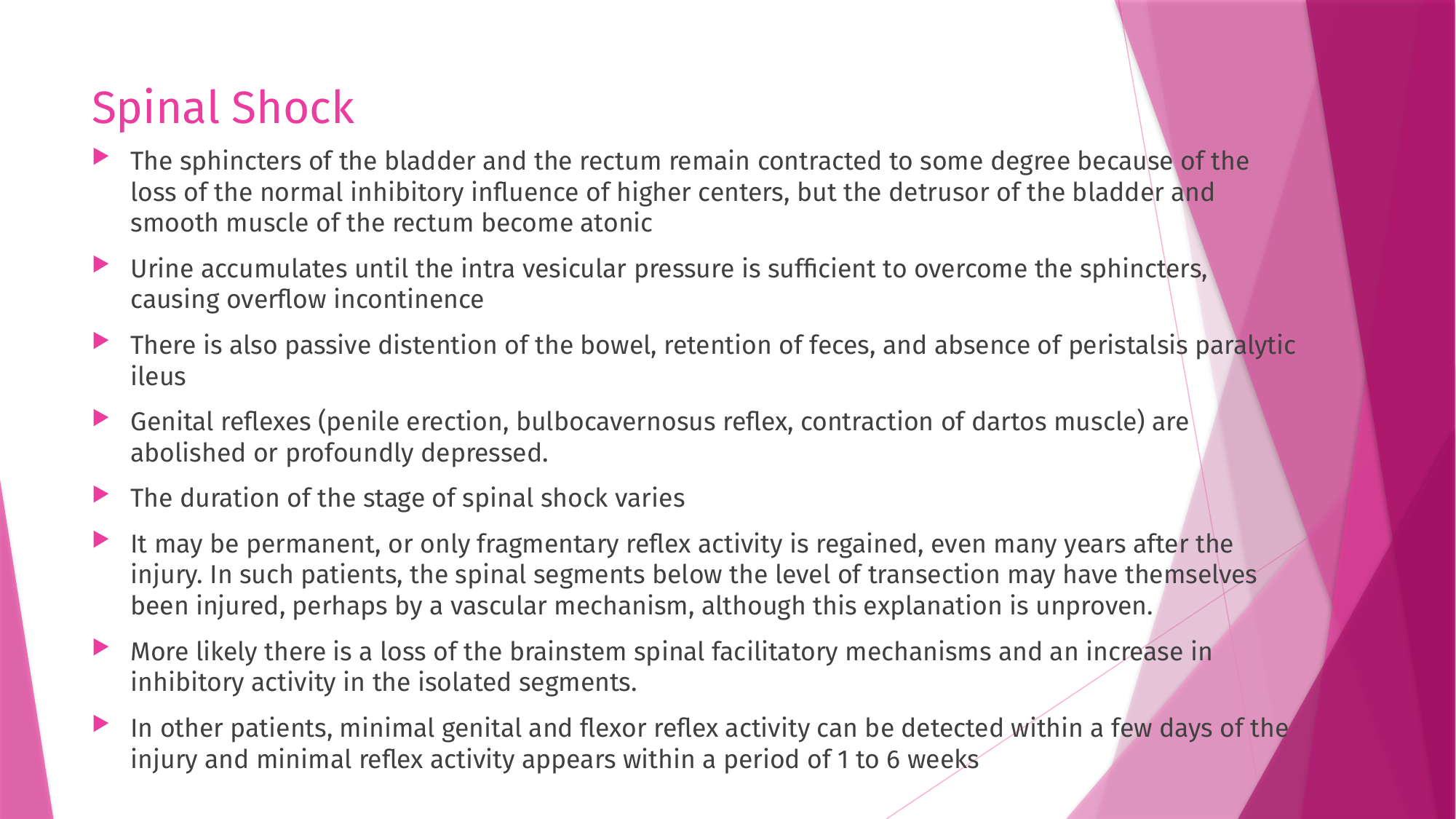

# Spinal Shock
The sphincters of the bladder and the rectum remain contracted to some degree because of the loss of the normal inhibitory influence of higher centers, but the detrusor of the bladder and smooth muscle of the rectum become atonic
Urine accumulates until the intra vesicular pressure is sufficient to overcome the sphincters, causing overflow incontinence
There is also passive distention of the bowel, retention of feces, and absence of peristalsis paralytic ileus
Genital reflexes (penile erection, bulbocavernosus reflex, contraction of dartos muscle) are abolished or profoundly depressed.
The duration of the stage of spinal shock varies
It may be permanent, or only fragmentary reflex activity is regained, even many years after the injury. In such patients, the spinal segments below the level of transection may have themselves been injured, perhaps by a vascular mechanism, although this explanation is unproven.
More likely there is a loss of the brainstem spinal facilitatory mechanisms and an increase in inhibitory activity in the isolated segments.
In other patients, minimal genital and flexor reflex activity can be detected within a few days of the injury and minimal reflex activity appears within a period of 1 to 6 weeks